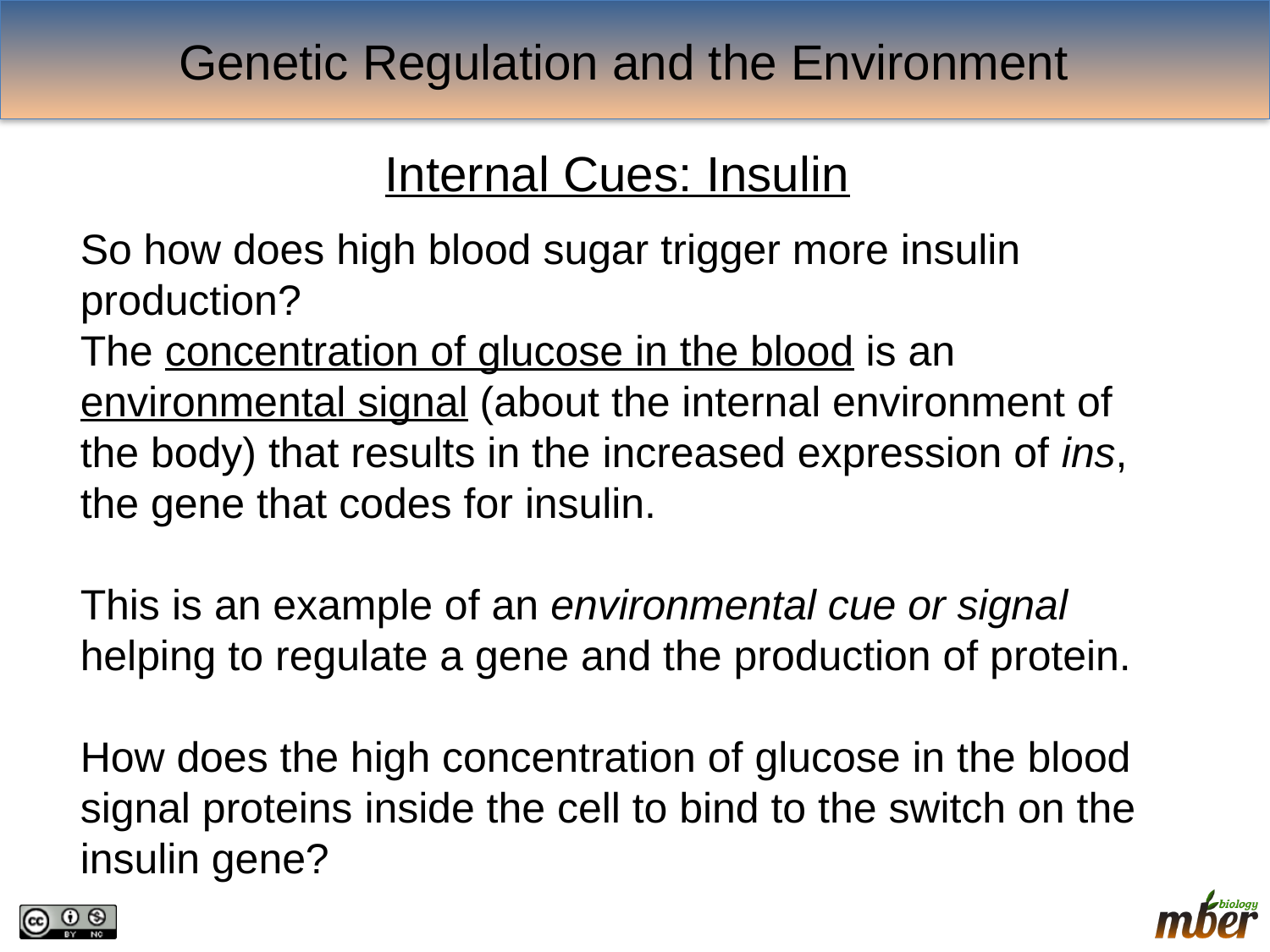

Genetic Regulation and the Environment
Internal Cues: Insulin
So how does high blood sugar trigger more insulin production?
The concentration of glucose in the blood is an environmental signal (about the internal environment of the body) that results in the increased expression of ins, the gene that codes for insulin.

This is an example of an environmental cue or signal helping to regulate a gene and the production of protein.

How does the high concentration of glucose in the blood signal proteins inside the cell to bind to the switch on the insulin gene?